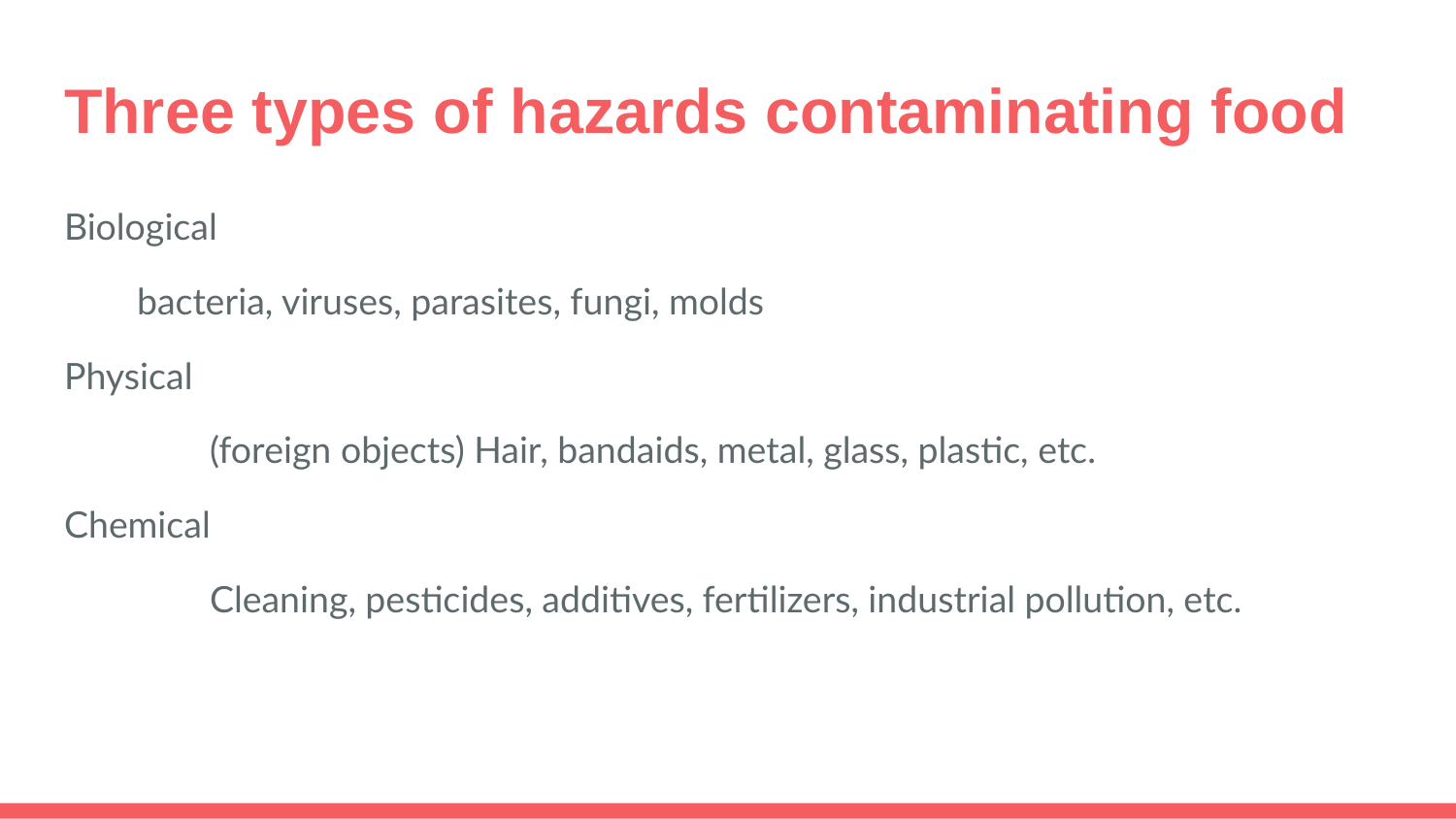

# Three types of hazards contaminating food
Biological
bacteria, viruses, parasites, fungi, molds
Physical
	(foreign objects) Hair, bandaids, metal, glass, plastic, etc.
Chemical
	Cleaning, pesticides, additives, fertilizers, industrial pollution, etc.